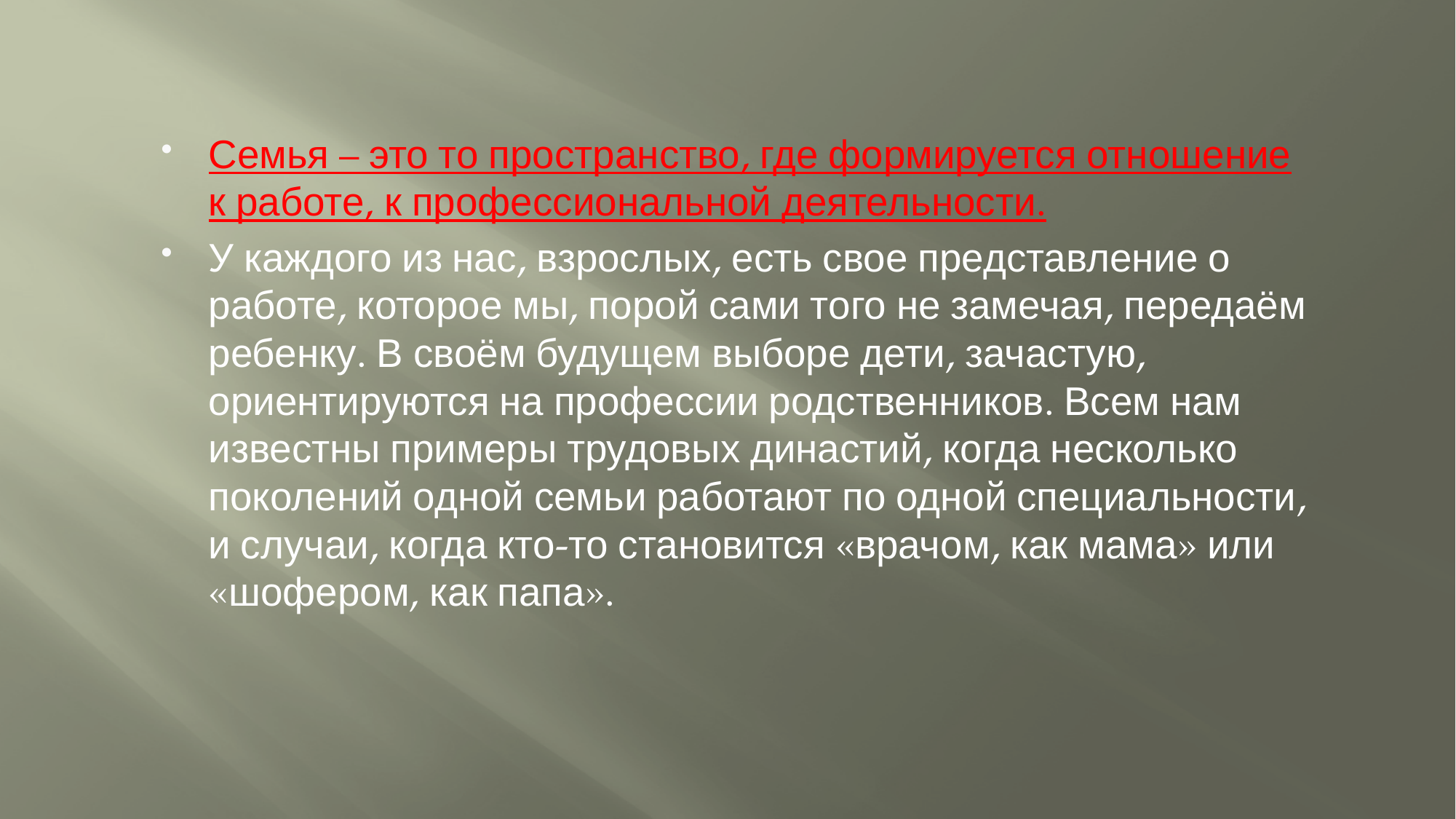

Семья – это то пространство, где формируется отношение к работе, к профессиональной деятельности.
У каждого из нас, взрослых, есть свое представление о работе, которое мы, порой сами того не замечая, передаём ребенку. В своём будущем выборе дети, зачастую, ориентируются на профессии родственников. Всем нам известны примеры трудовых династий, когда несколько поколений одной семьи работают по одной специальности, и случаи, когда кто-то становится «врачом, как мама» или «шофером, как папа».